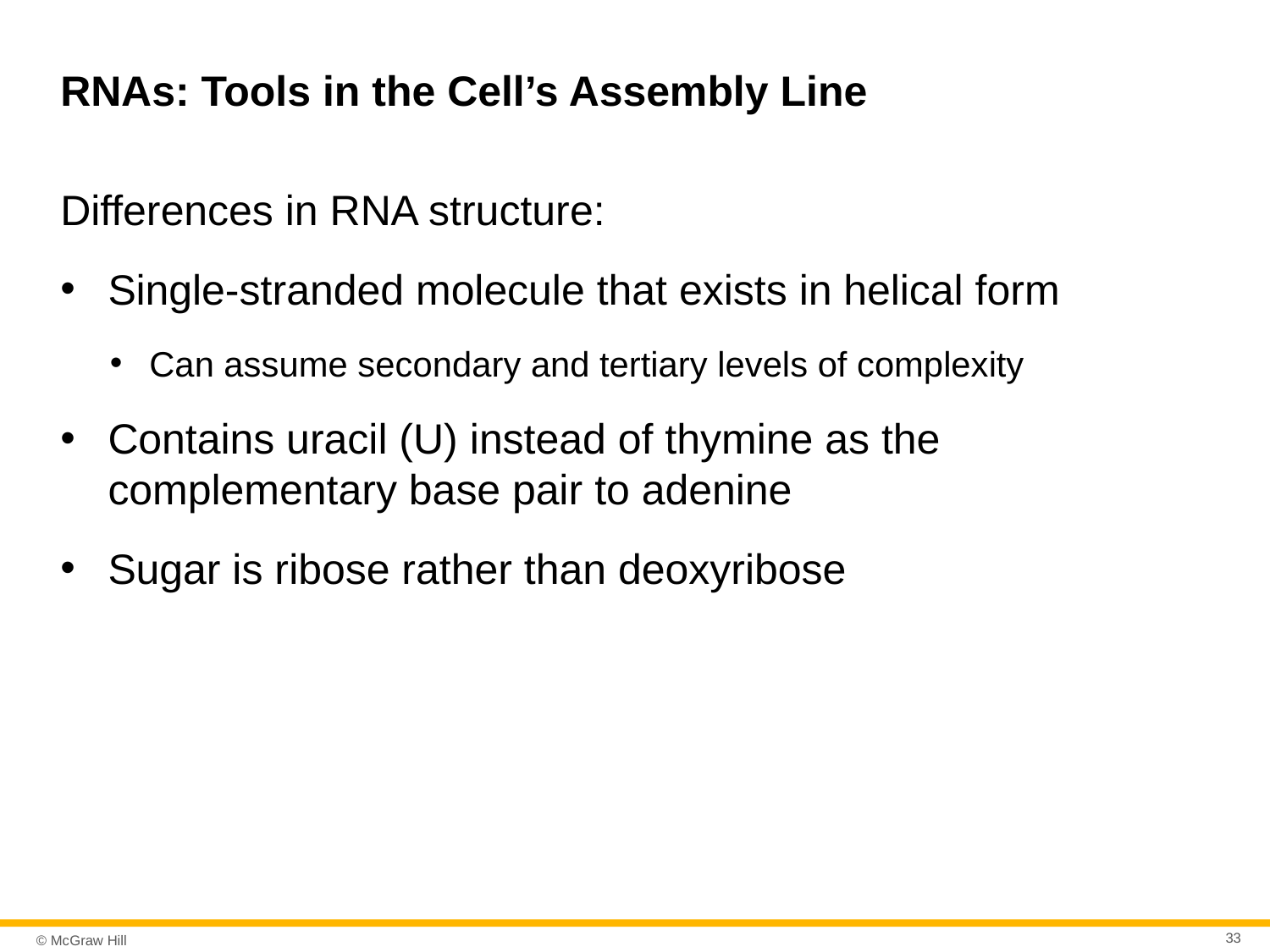

# RNAs: Tools in the Cell’s Assembly Line
Differences in RNA structure:
Single-stranded molecule that exists in helical form
Can assume secondary and tertiary levels of complexity
Contains uracil (U) instead of thymine as the complementary base pair to adenine
Sugar is ribose rather than deoxyribose